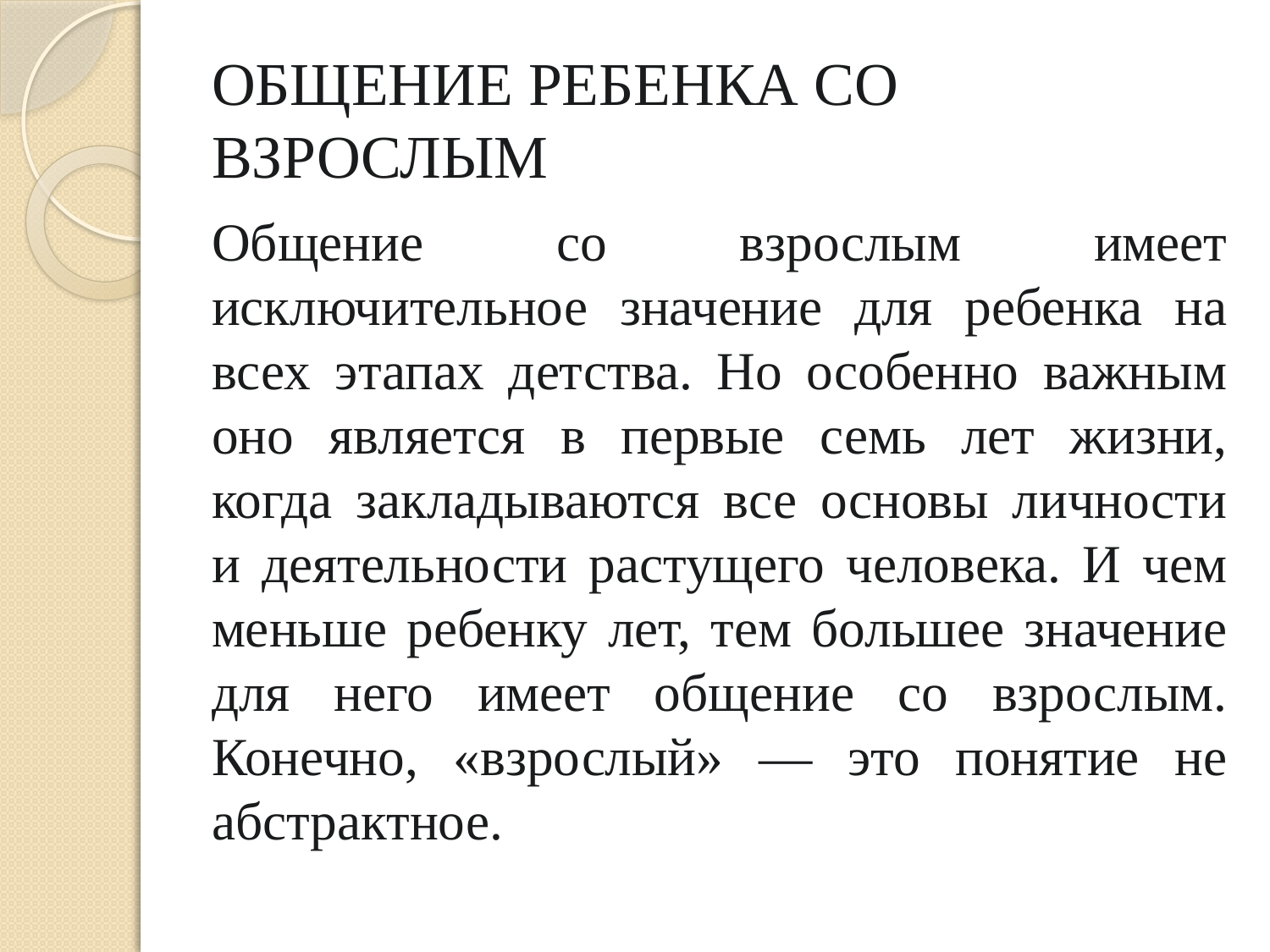

# ОБЩЕНИЕ РЕБЕНКА СО ВЗРОСЛЫМ
Общение со взрослым имеет исключительное значение для ребенка на всех этапах детства. Но особенно важным оно является в первые семь лет жизни, когда закладываются все основы личности и деятельности растущего человека. И чем меньше ребенку лет, тем большее значение для него имеет общение со взрослым. Конечно, «взрослый» — это понятие не абстрактное.